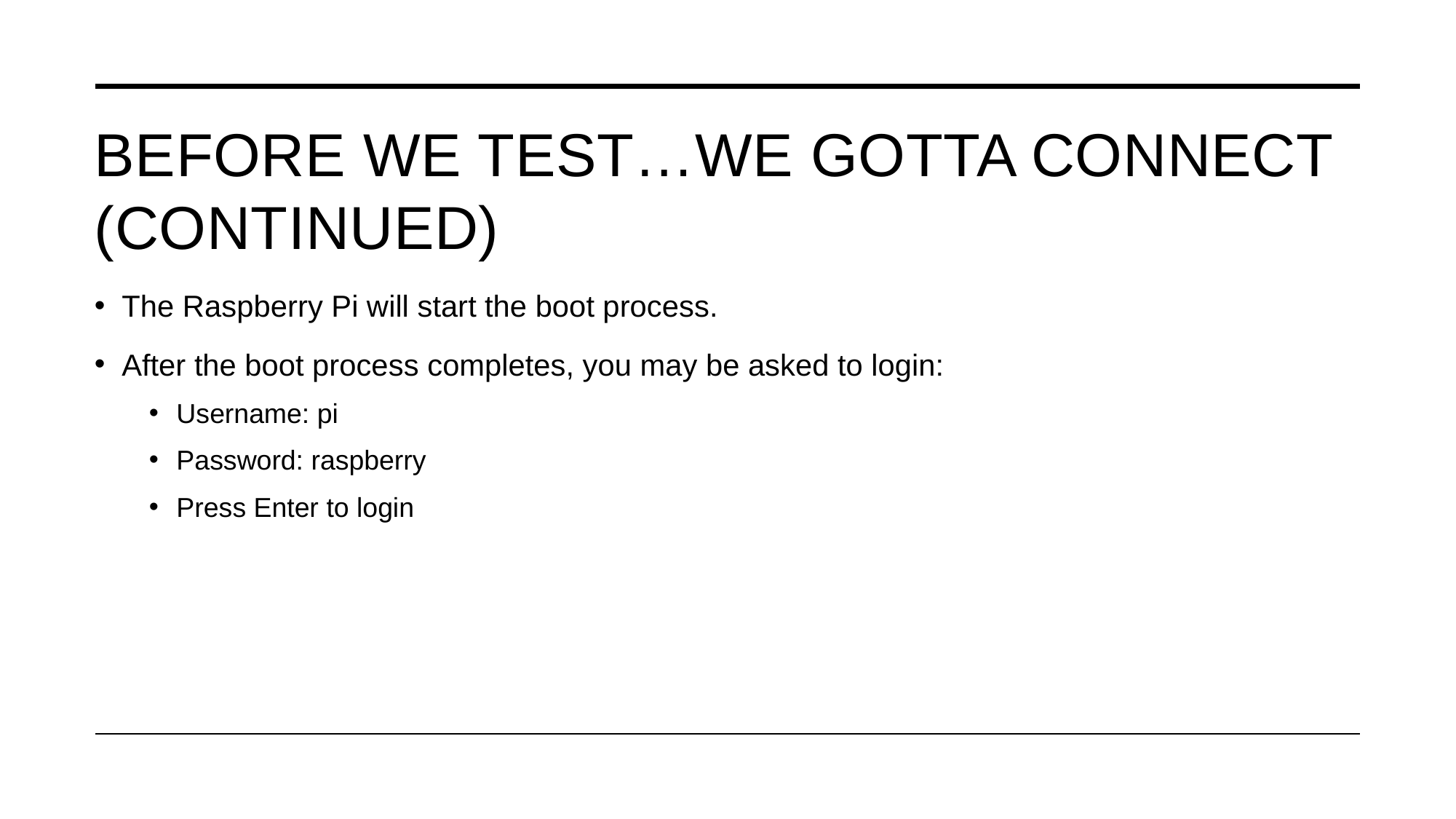

# BEFORE we test…We Gotta Connect (continued)
The Raspberry Pi will start the boot process.
After the boot process completes, you may be asked to login:
Username: pi
Password: raspberry
Press Enter to login